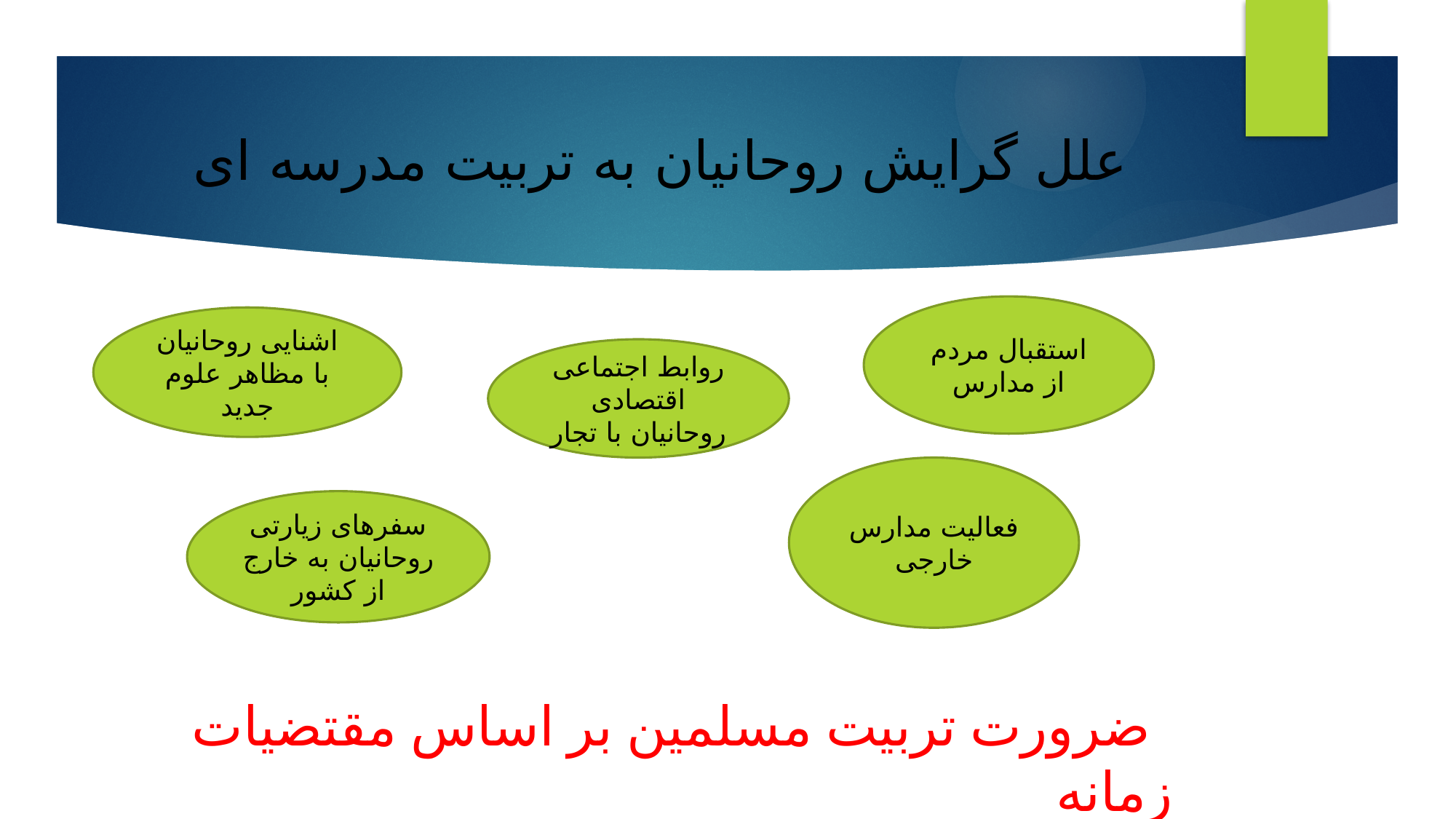

# علل گرایش روحانیان به تربیت مدرسه ای

   ضرورت تربیت مسلمین بر اساس مقتضیات زمانه
استقبال مردم از مدارس
اشنایی روحانیان با مظاهر علوم جدید
روابط اجتماعی اقتصادی روحانیان با تجار
فعالیت مدارس خارجی
سفرهای زیارتی روحانیان به خارج از کشور